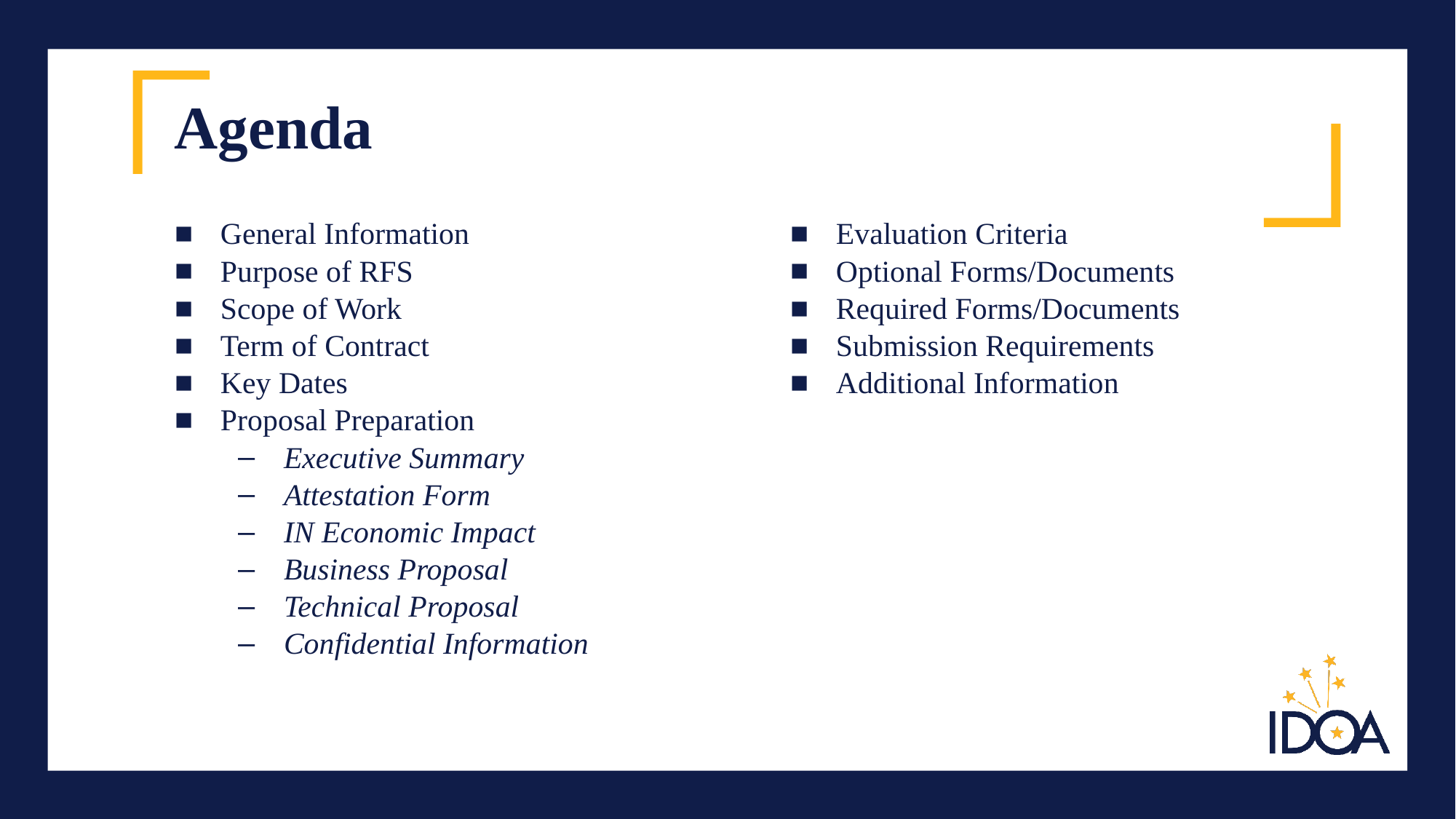

# Agenda
General Information
Purpose of RFS
Scope of Work
Term of Contract
Key Dates
Proposal Preparation
Executive Summary
Attestation Form
IN Economic Impact
Business Proposal
Technical Proposal
Confidential Information
Evaluation Criteria
Optional Forms/Documents
Required Forms/Documents
Submission Requirements
Additional Information